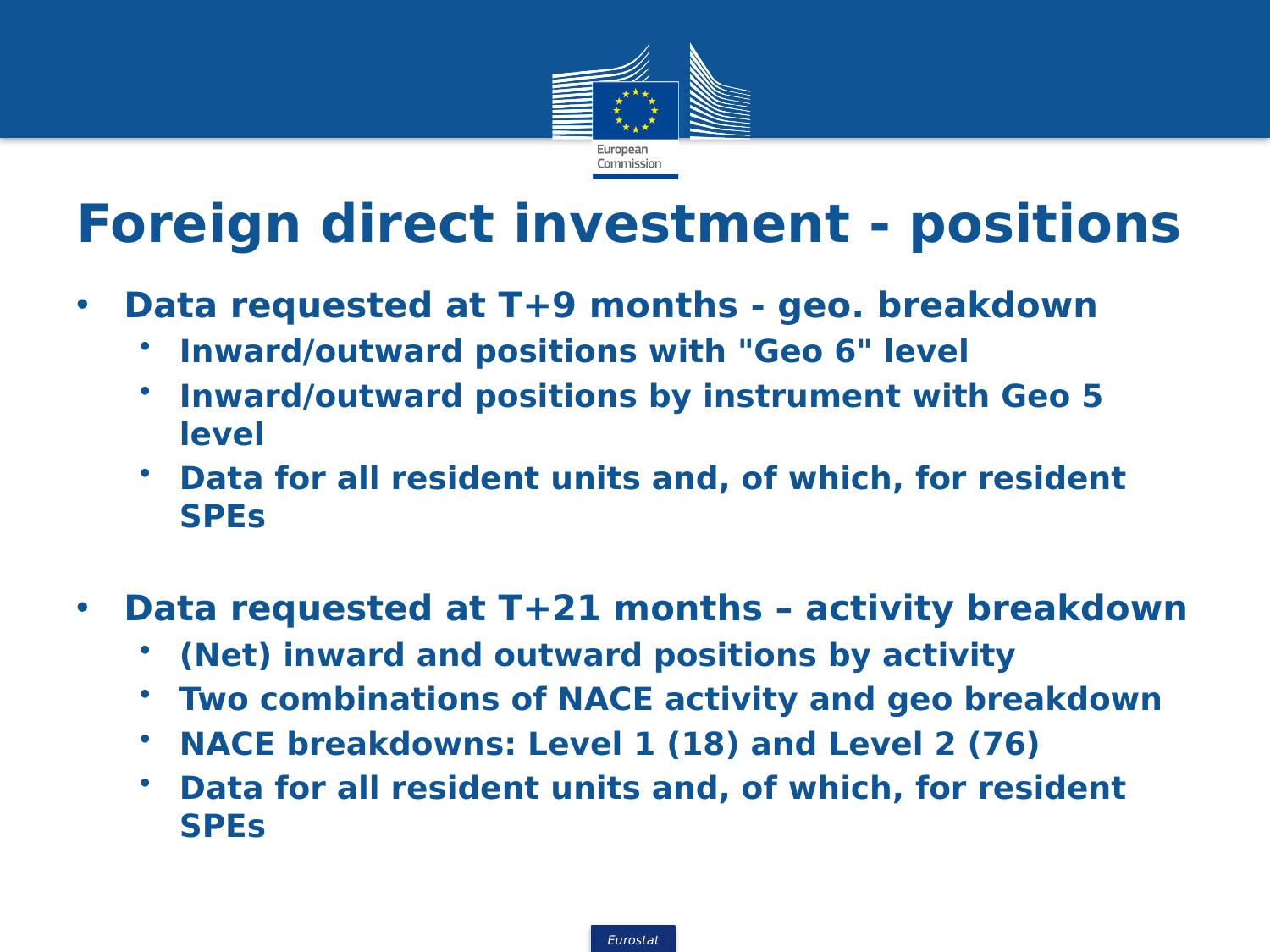

# Foreign direct investment - positions
Data requested at T+9 months - geo. breakdown
Inward/outward positions with "Geo 6" level
Inward/outward positions by instrument with Geo 5 level
Data for all resident units and, of which, for resident SPEs

Data requested at T+21 months – activity breakdown
(Net) inward and outward positions by activity
Two combinations of NACE activity and geo breakdown
NACE breakdowns: Level 1 (18) and Level 2 (76)
Data for all resident units and, of which, for resident SPEs